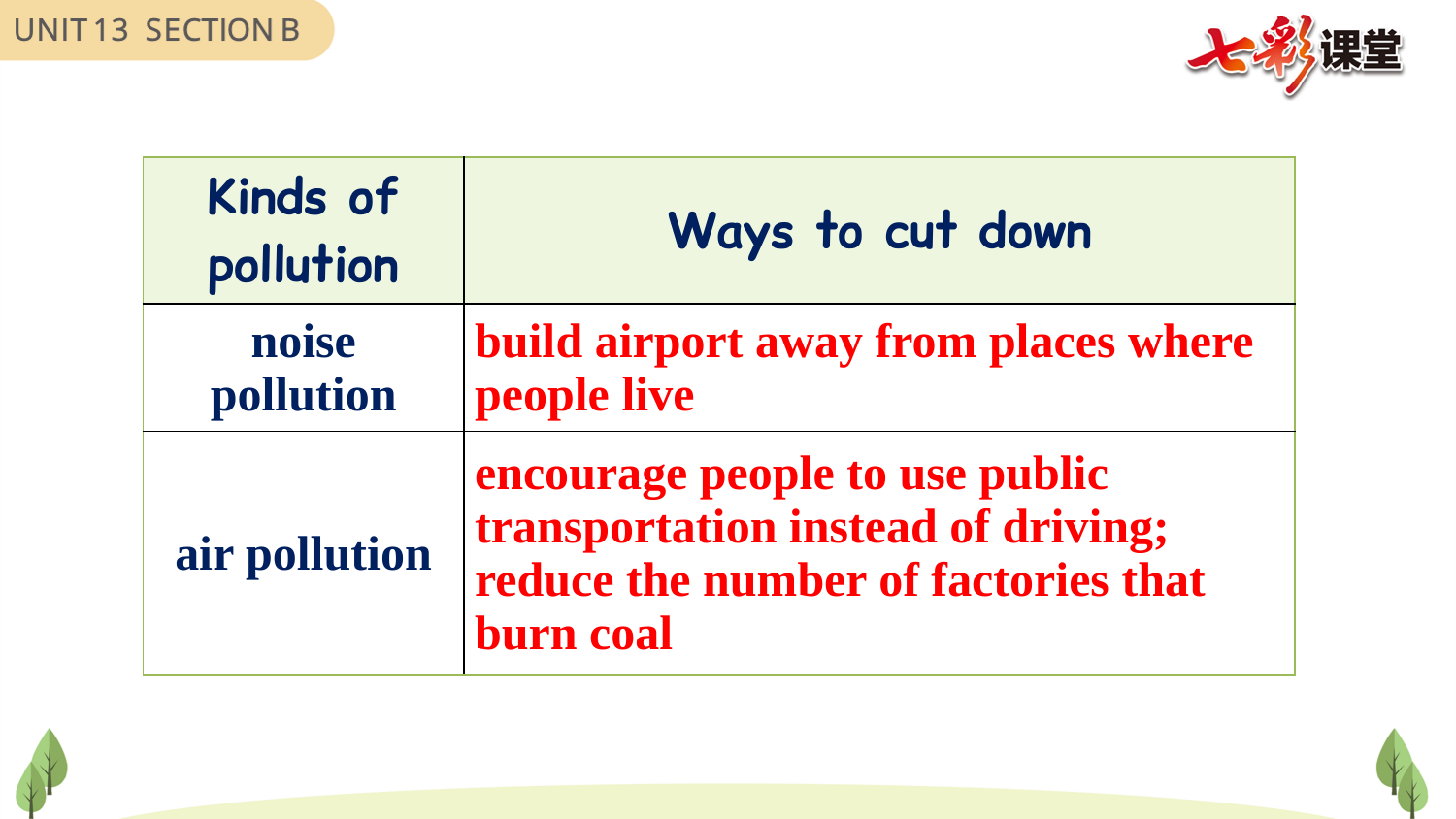

| Kinds of pollution | Ways to cut down |
| --- | --- |
| noise pollution | build airport away from places where people live |
| air pollution | encourage people to use public transportation instead of driving; reduce the number of factories that burn coal |